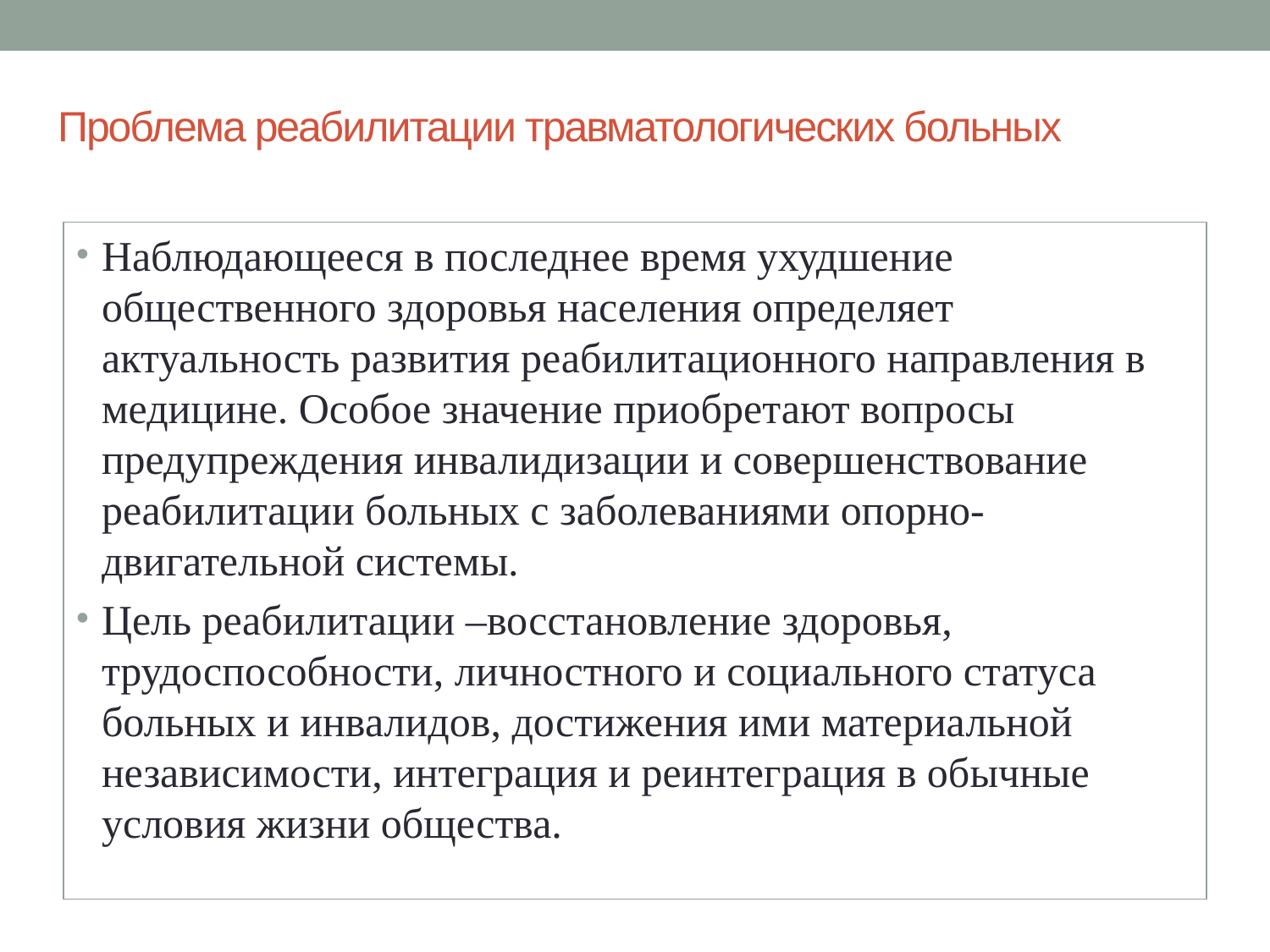

# Проблема реабилитации травматологических больных
Наблюдающееся в последнее время ухудшение общественного здоровья населения определяет актуальность развития реабилитационного направления в медицине. Особое значение приобретают вопросы предупреждения инвалидизации и совершенствование реабилитации больных с заболеваниями опорно-двигательной системы.
Цель реабилитации –восстановление здоровья, трудоспособности, личностного и социального статуса больных и инвалидов, достижения ими материальной независимости, интеграция и реинтеграция в обычные условия жизни общества.